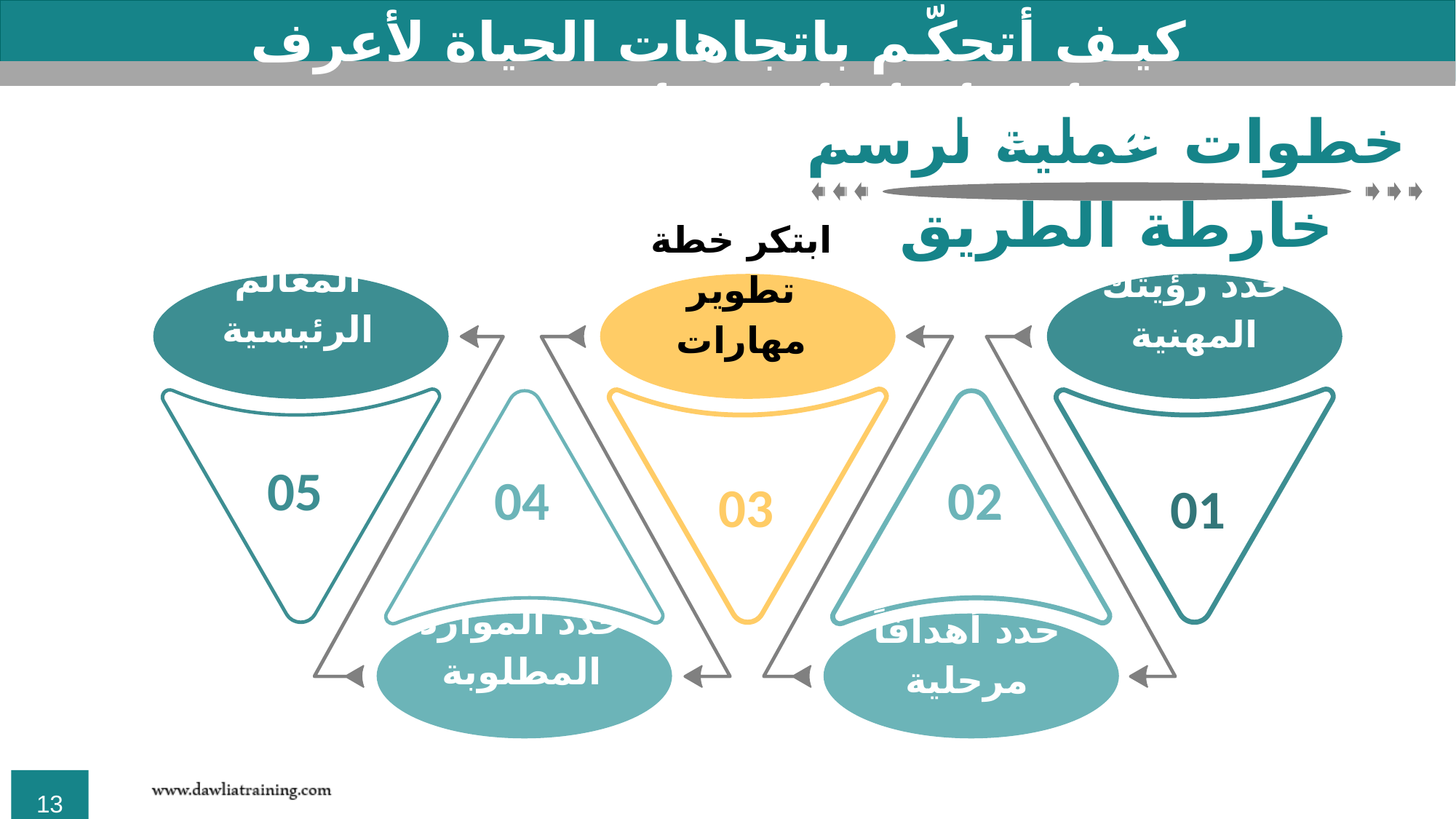

كيف أتحكّم باتجاهات الحياة لأعرف من أين أبدأ وأين سأنتهي؟
 خطوات عملية لرسم خارطة الطريق

وثّق المعالم الرئيسية

05

ابتكر خطة تطوير مهارات

03

حدد رؤيتك المهنية

01

04

حدد الموارد المطلوبة

02

حدد أهدافاً مرحلية